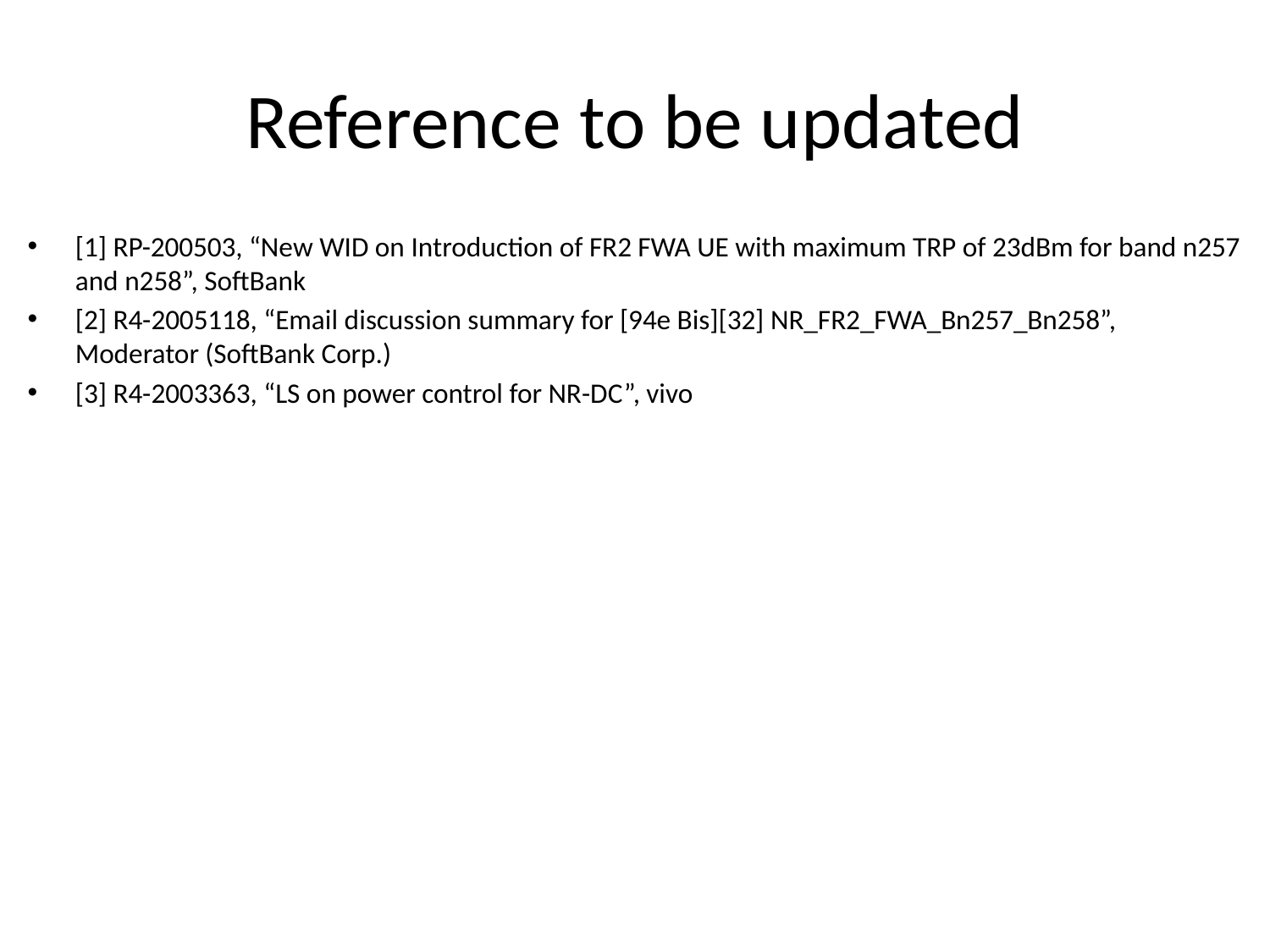

# Reference to be updated
[1] RP-200503, “New WID on Introduction of FR2 FWA UE with maximum TRP of 23dBm for band n257 and n258”, SoftBank
[2] R4-2005118, “Email discussion summary for [94e Bis][32] NR_FR2_FWA_Bn257_Bn258”, Moderator (SoftBank Corp.)
[3] R4-2003363, “LS on power control for NR-DC”, vivo